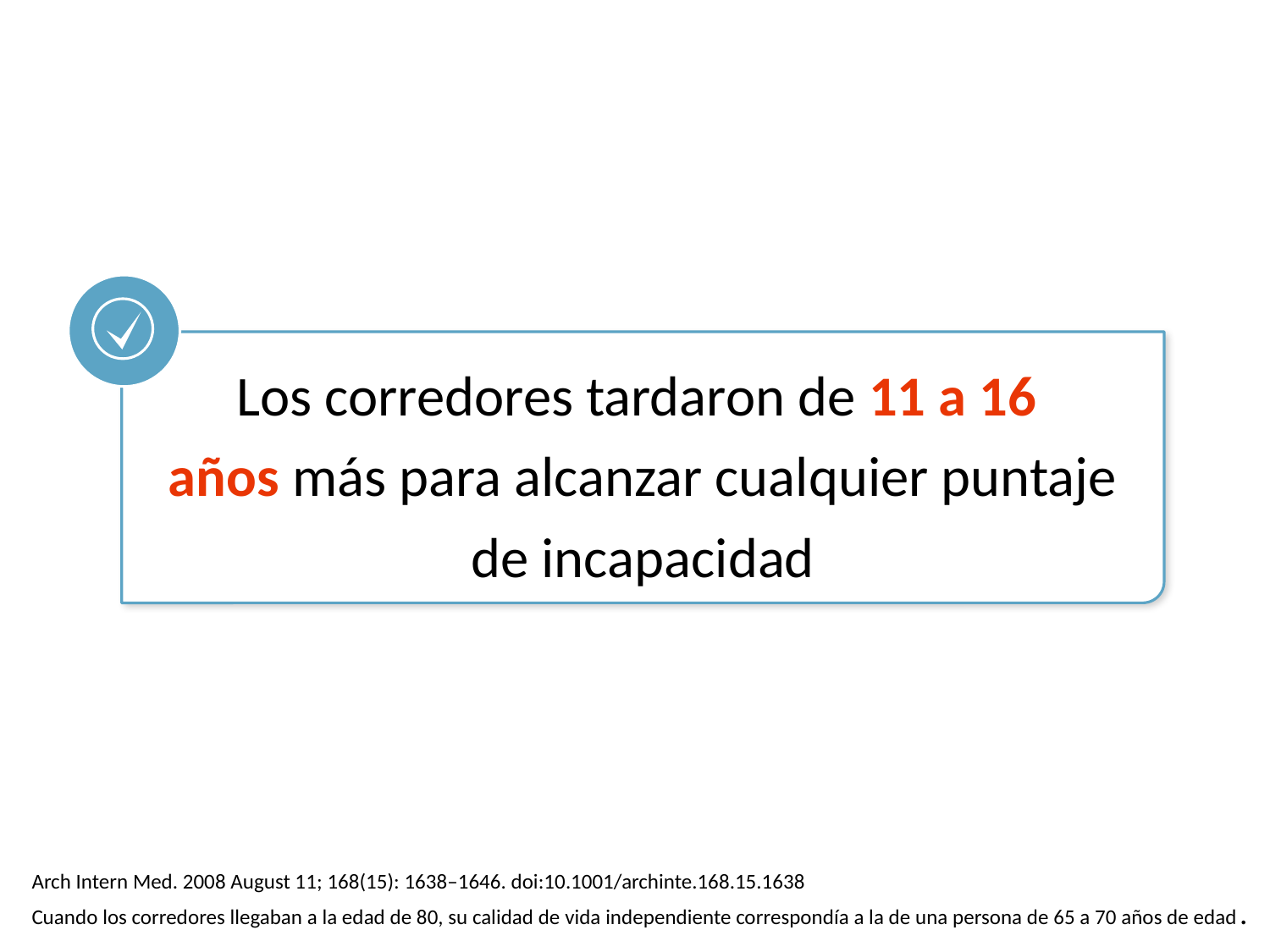

Los corredores tardaron de 11 a 16
años más para alcanzar cualquier puntaje de incapacidad
Arch Intern Med. 2008 August 11; 168(15): 1638–1646. doi:10.1001/archinte.168.15.1638
Cuando los corredores llegaban a la edad de 80, su calidad de vida independiente correspondía a la de una persona de 65 a 70 años de edad.